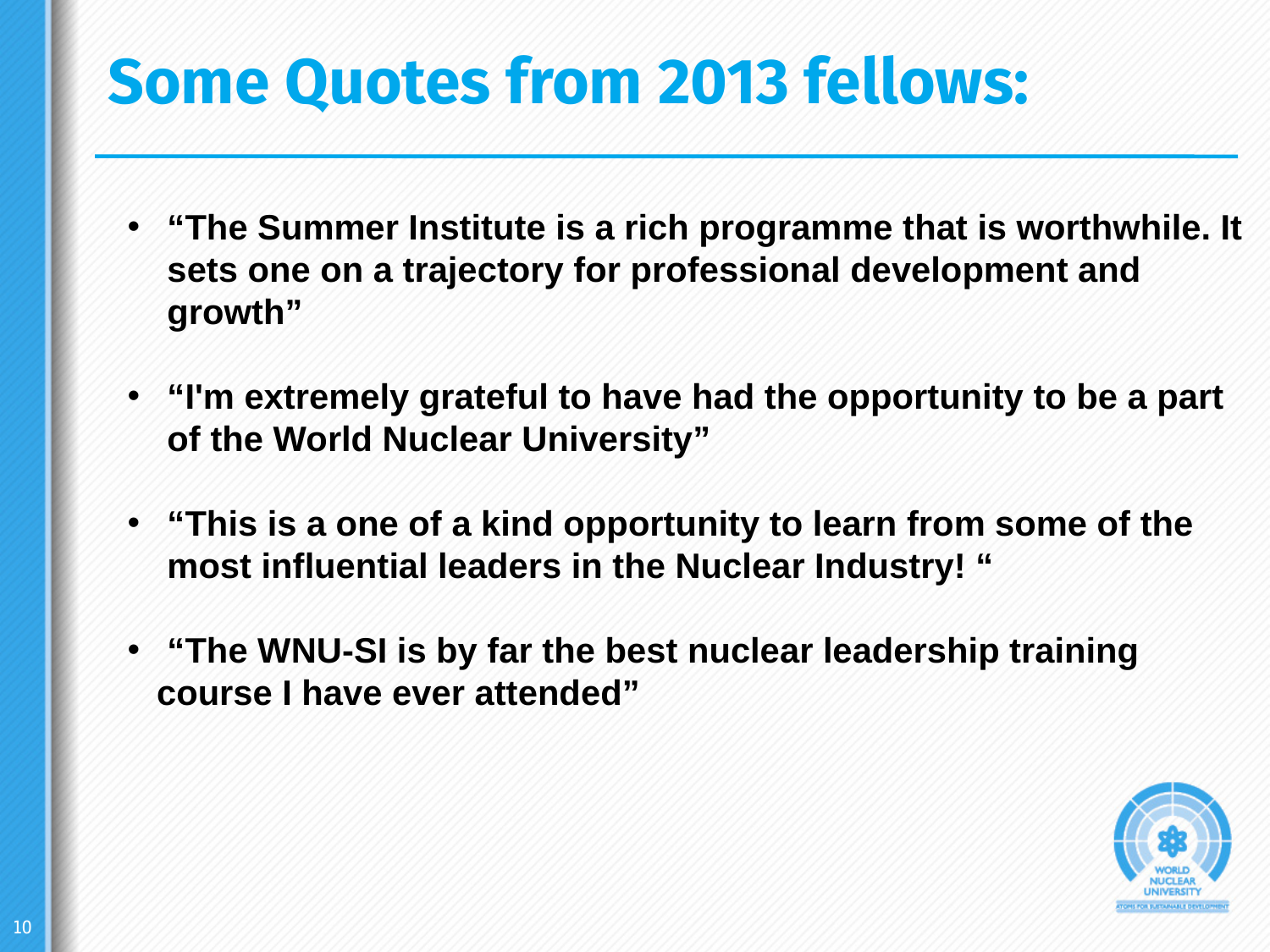

# Some Quotes from 2013 fellows:

“The Summer Institute is a rich programme that is worthwhile. It sets one on a trajectory for professional development and growth”

“I'm extremely grateful to have had the opportunity to be a part of the World Nuclear University”

“This is a one of a kind opportunity to learn from some of the most influential leaders in the Nuclear Industry! “

“The WNU-SI is by far the best nuclear leadership training
   course I have ever attended”

10